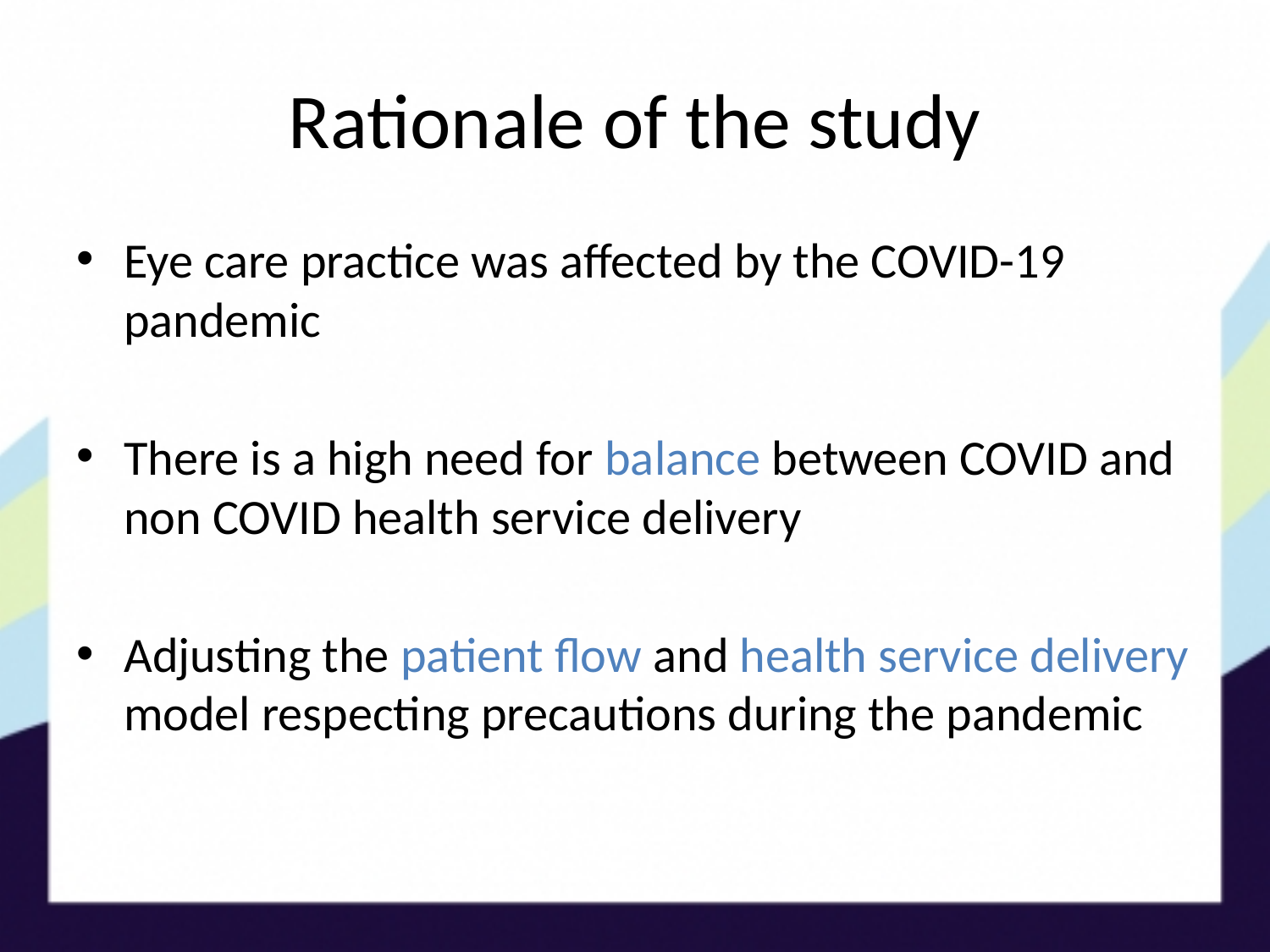

# Rationale of the study
Eye care practice was affected by the COVID-19 pandemic

There is a high need for balance between COVID and non COVID health service delivery

Adjusting the patient flow and health service delivery model respecting precautions during the pandemic